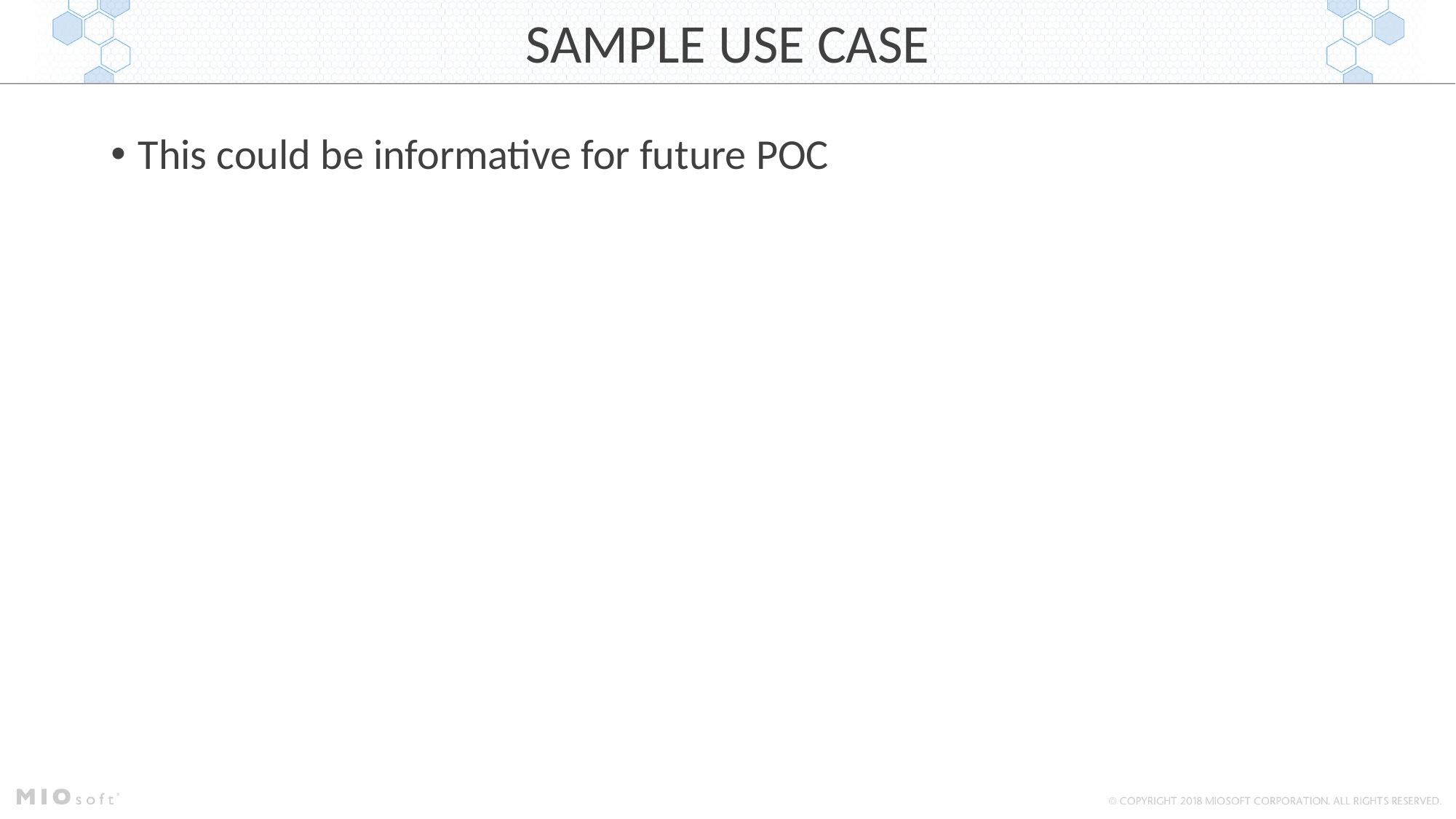

SAMPLE USE CASE
This could be informative for future POC